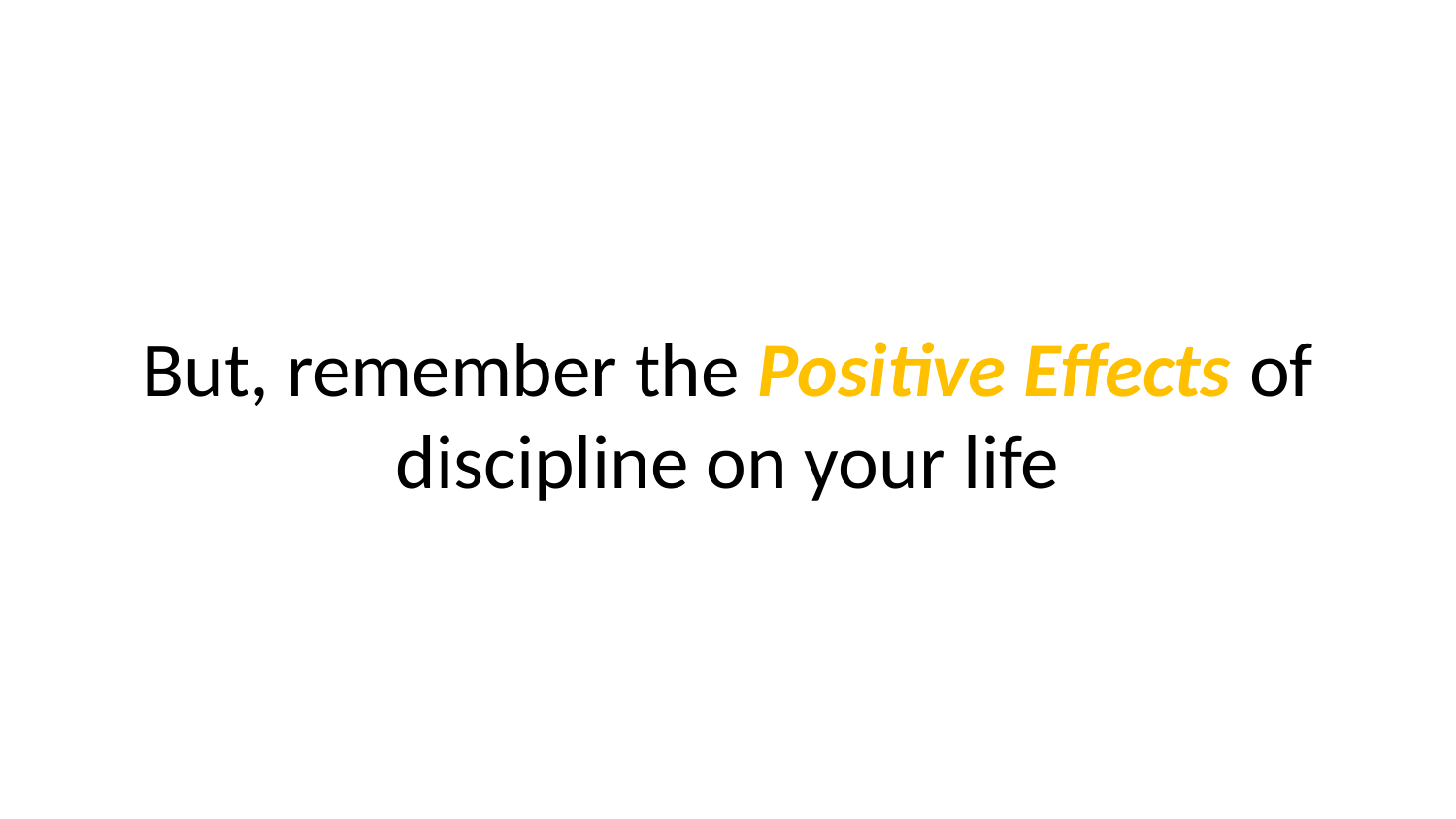

But, remember the Positive Effects of discipline on your life